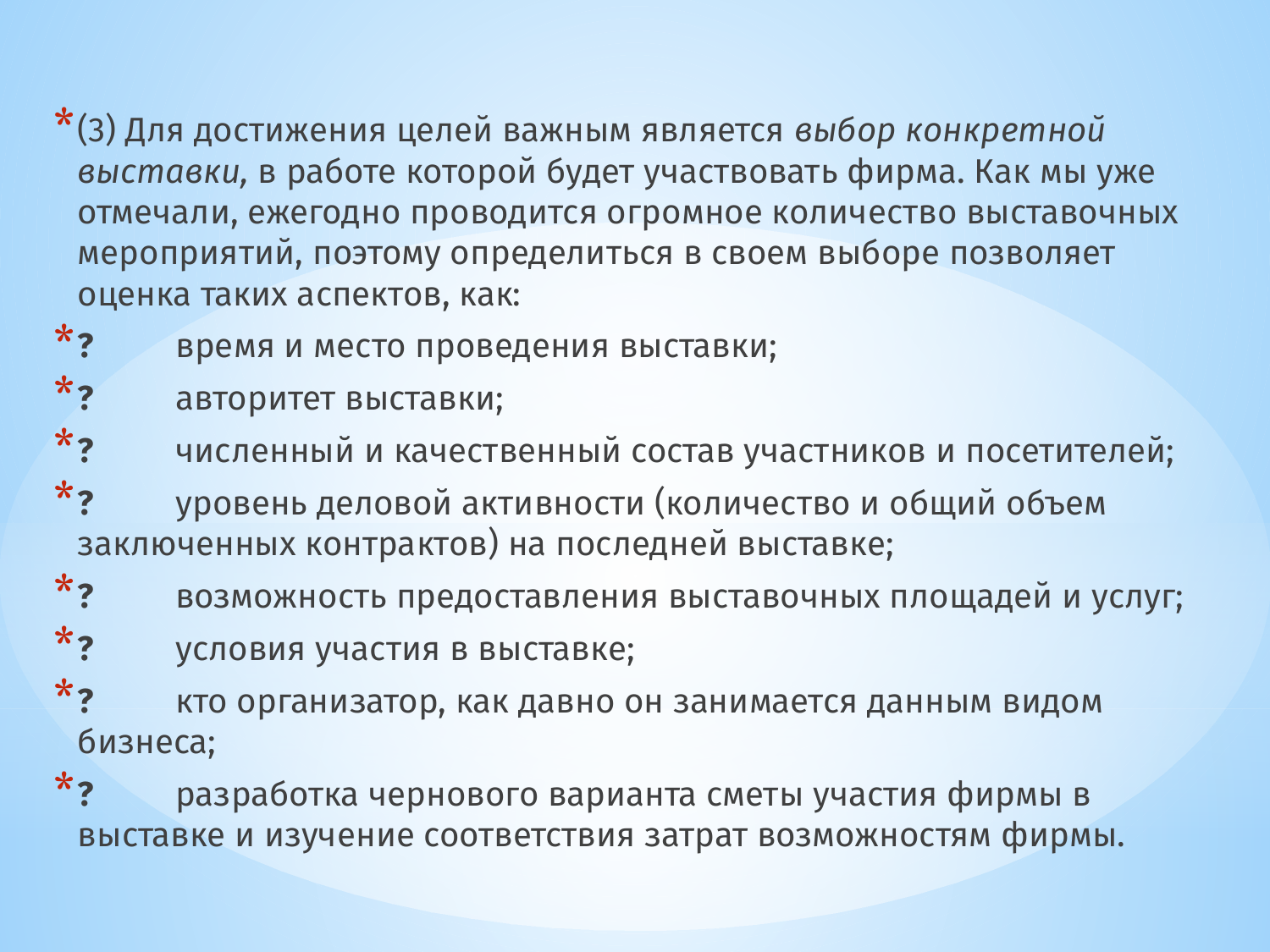

(3) Для достижения целей важным является выбор конкретной выставки, в работе которой будет участвовать фирма. Как мы уже отмечали, ежегодно проводится огромное количество выставочных мероприятий, поэтому определиться в своем выборе позволяет оценка таких аспектов, как:
?         время и место проведения выставки;
?         авторитет выставки;
?         численный и качественный состав участников и посетителей;
?         уровень деловой активности (количество и общий объем заключенных контрактов) на последней выставке;
?         возможность предоставления выставочных площадей и услуг;
?         условия участия в выставке;
?         кто организатор, как давно он занимается данным видом бизнеса;
?         разработка чернового варианта сметы участия фирмы в выставке и изучение соответствия затрат возможностям фирмы.

#